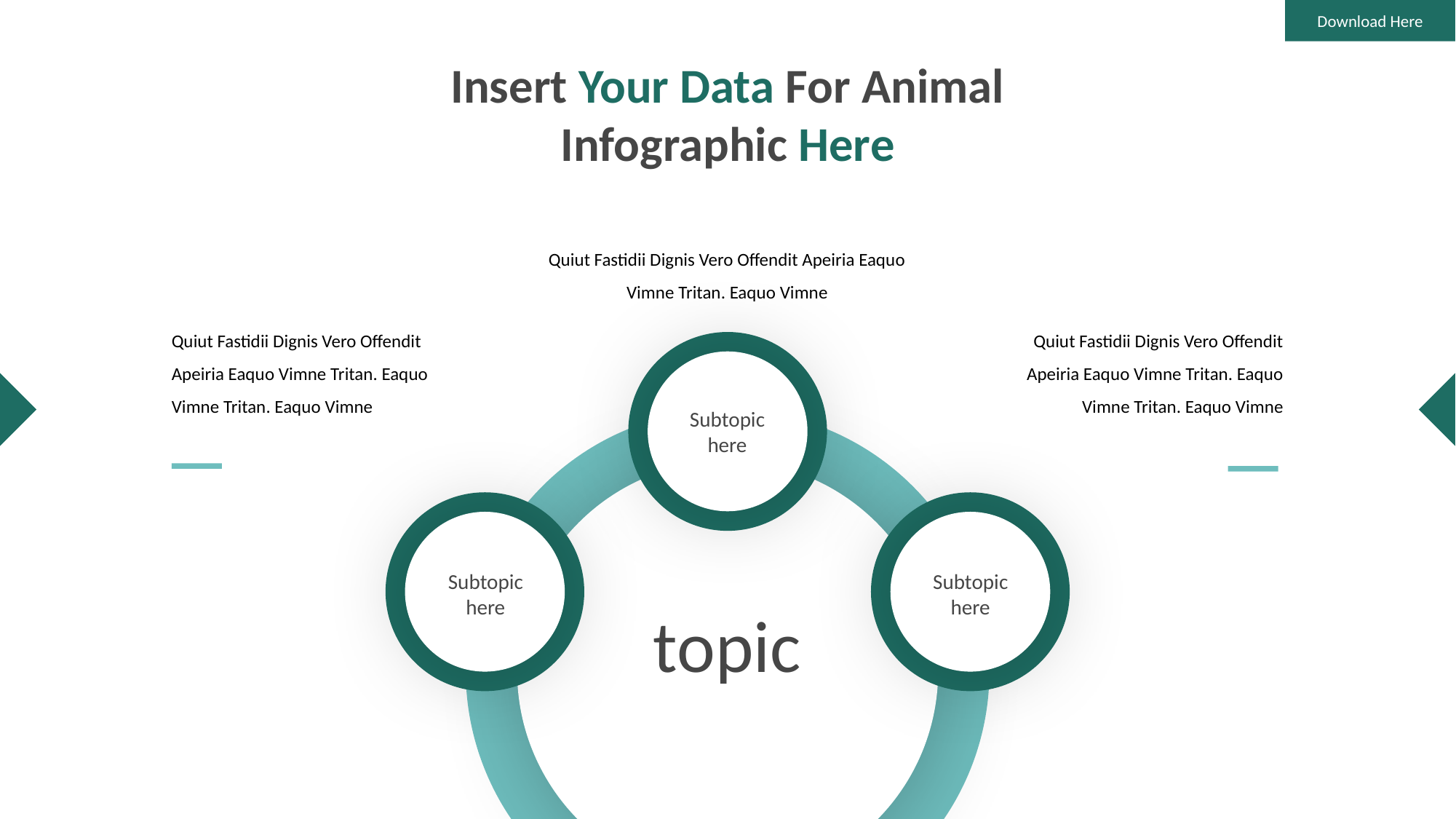

Download Here
Insert Your Data For Animal Infographic Here
Quiut Fastidii Dignis Vero Offendit Apeiria Eaquo Vimne Tritan. Eaquo Vimne
Quiut Fastidii Dignis Vero Offendit Apeiria Eaquo Vimne Tritan. Eaquo Vimne Tritan. Eaquo Vimne
Quiut Fastidii Dignis Vero Offendit Apeiria Eaquo Vimne Tritan. Eaquo Vimne Tritan. Eaquo Vimne

Subtopic here

Subtopic here
Subtopic here
topic